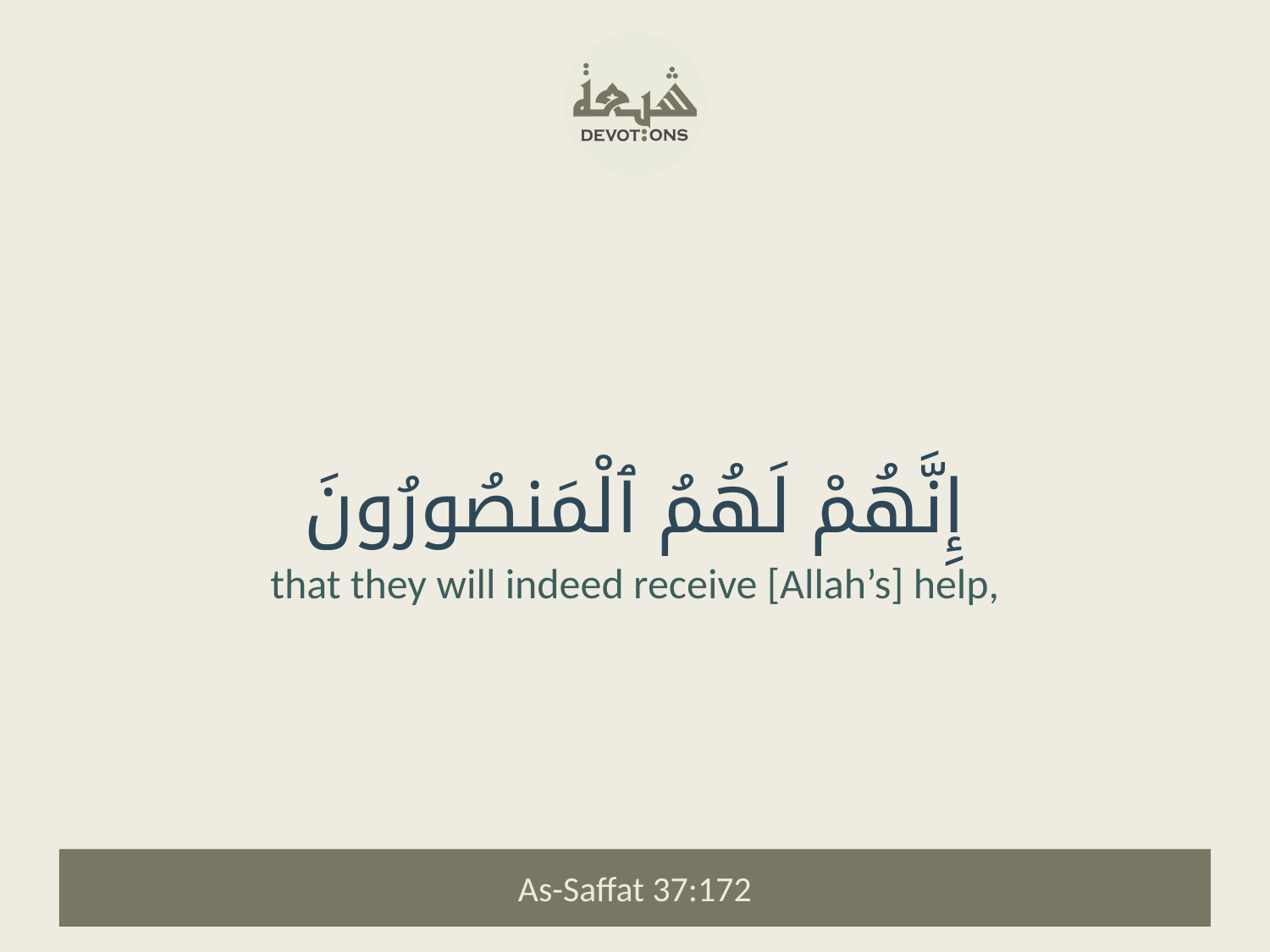

إِنَّهُمْ لَهُمُ ٱلْمَنصُورُونَ
that they will indeed receive [Allah’s] help,
As-Saffat 37:172